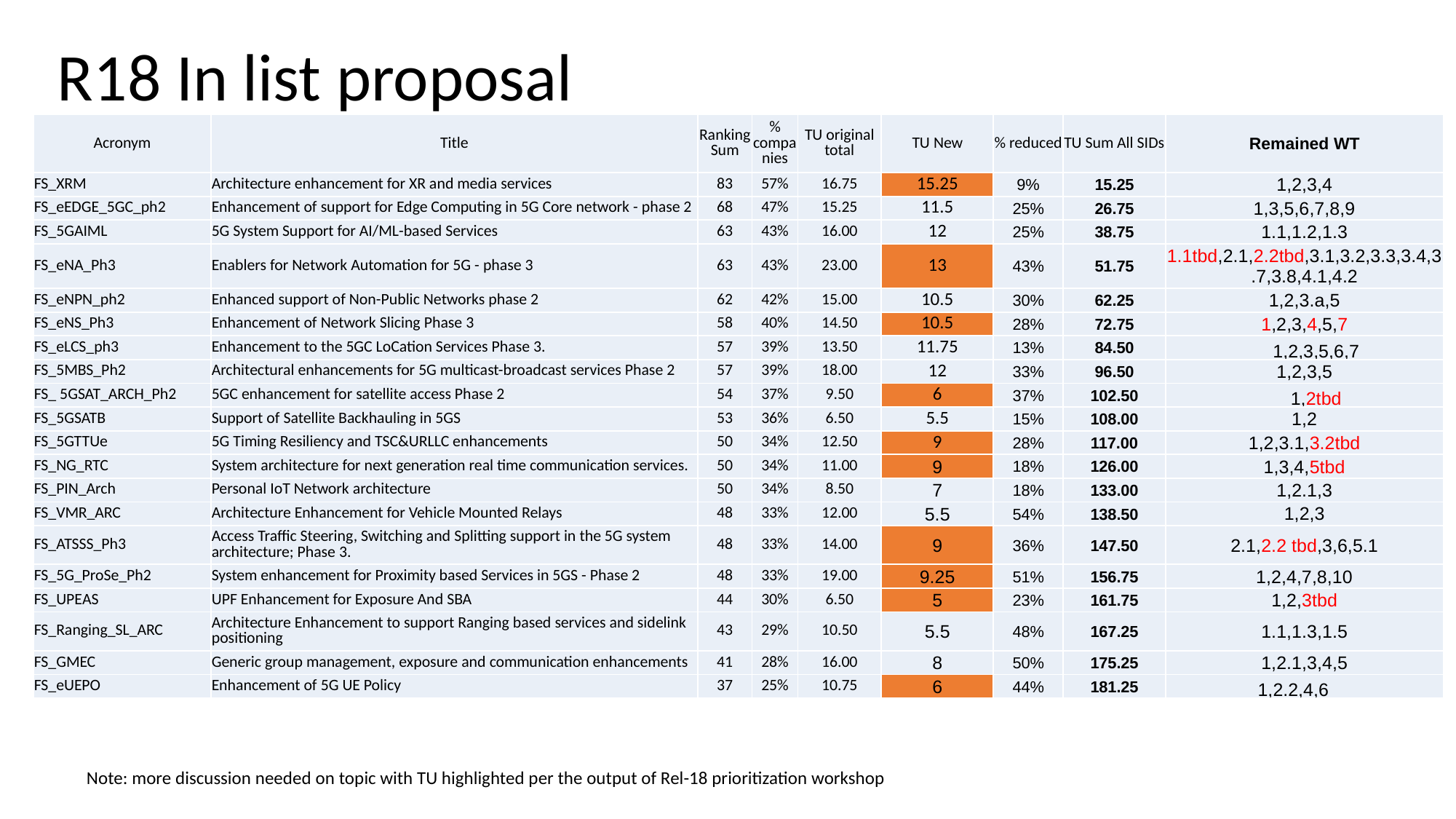

# R18 In list proposal
| Acronym | Title | Ranking Sum | % companies | TU original total | TU New | % reduced | TU Sum All SIDs | Remained WT |
| --- | --- | --- | --- | --- | --- | --- | --- | --- |
| FS\_XRM | Architecture enhancement for XR and media services | 83 | 57% | 16.75 | 15.25 | 9% | 15.25 | 1,2,3,4 |
| FS\_eEDGE\_5GC\_ph2 | Enhancement of support for Edge Computing in 5G Core network - phase 2 | 68 | 47% | 15.25 | 11.5 | 25% | 26.75 | 1,3,5,6,7,8,9 |
| FS\_5GAIML | 5G System Support for AI/ML-based Services | 63 | 43% | 16.00 | 12 | 25% | 38.75 | 1.1,1.2,1.3 |
| FS\_eNA\_Ph3 | Enablers for Network Automation for 5G - phase 3 | 63 | 43% | 23.00 | 13 | 43% | 51.75 | 1.1tbd,2.1,2.2tbd,3.1,3.2,3.3,3.4,3.7,3.8,4.1,4.2 |
| FS\_eNPN\_ph2 | Enhanced support of Non-Public Networks phase 2 | 62 | 42% | 15.00 | 10.5 | 30% | 62.25 | 1,2,3.a,5 |
| FS\_eNS\_Ph3 | Enhancement of Network Slicing Phase 3 | 58 | 40% | 14.50 | 10.5 | 28% | 72.75 | 1,2,3,4,5,7 |
| FS\_eLCS\_ph3 | Enhancement to the 5GC LoCation Services Phase 3. | 57 | 39% | 13.50 | 11.75 | 13% | 84.50 | 1,2,3,5,6,7 |
| FS\_5MBS\_Ph2 | Architectural enhancements for 5G multicast-broadcast services Phase 2 | 57 | 39% | 18.00 | 12 | 33% | 96.50 | 1,2,3,5 |
| FS\_ 5GSAT\_ARCH\_Ph2 | 5GC enhancement for satellite access Phase 2 | 54 | 37% | 9.50 | 6 | 37% | 102.50 | 1,2tbd |
| FS\_5GSATB | Support of Satellite Backhauling in 5GS | 53 | 36% | 6.50 | 5.5 | 15% | 108.00 | 1,2 |
| FS\_5GTTUe | 5G Timing Resiliency and TSC&URLLC enhancements | 50 | 34% | 12.50 | 9 | 28% | 117.00 | 1,2,3.1,3.2tbd |
| FS\_NG\_RTC | System architecture for next generation real time communication services. | 50 | 34% | 11.00 | 9 | 18% | 126.00 | 1,3,4,5tbd |
| FS\_PIN\_Arch | Personal IoT Network architecture | 50 | 34% | 8.50 | 7 | 18% | 133.00 | 1,2.1,3 |
| FS\_VMR\_ARC | Architecture Enhancement for Vehicle Mounted Relays | 48 | 33% | 12.00 | 5.5 | 54% | 138.50 | 1,2,3 |
| FS\_ATSSS\_Ph3 | Access Traffic Steering, Switching and Splitting support in the 5G system architecture; Phase 3. | 48 | 33% | 14.00 | 9 | 36% | 147.50 | 2.1,2.2 tbd,3,6,5.1 |
| FS\_5G\_ProSe\_Ph2 | System enhancement for Proximity based Services in 5GS - Phase 2 | 48 | 33% | 19.00 | 9.25 | 51% | 156.75 | 1,2,4,7,8,10 |
| FS\_UPEAS | UPF Enhancement for Exposure And SBA | 44 | 30% | 6.50 | 5 | 23% | 161.75 | 1,2,3tbd |
| FS\_Ranging\_SL\_ARC | Architecture Enhancement to support Ranging based services and sidelink positioning | 43 | 29% | 10.50 | 5.5 | 48% | 167.25 | 1.1,1.3,1.5 |
| FS\_GMEC | Generic group management, exposure and communication enhancements | 41 | 28% | 16.00 | 8 | 50% | 175.25 | 1,2.1,3,4,5 |
| FS\_eUEPO | Enhancement of 5G UE Policy | 37 | 25% | 10.75 | 6 | 44% | 181.25 | 1,2.2,4,6 |
Note: more discussion needed on topic with TU highlighted per the output of Rel-18 prioritization workshop